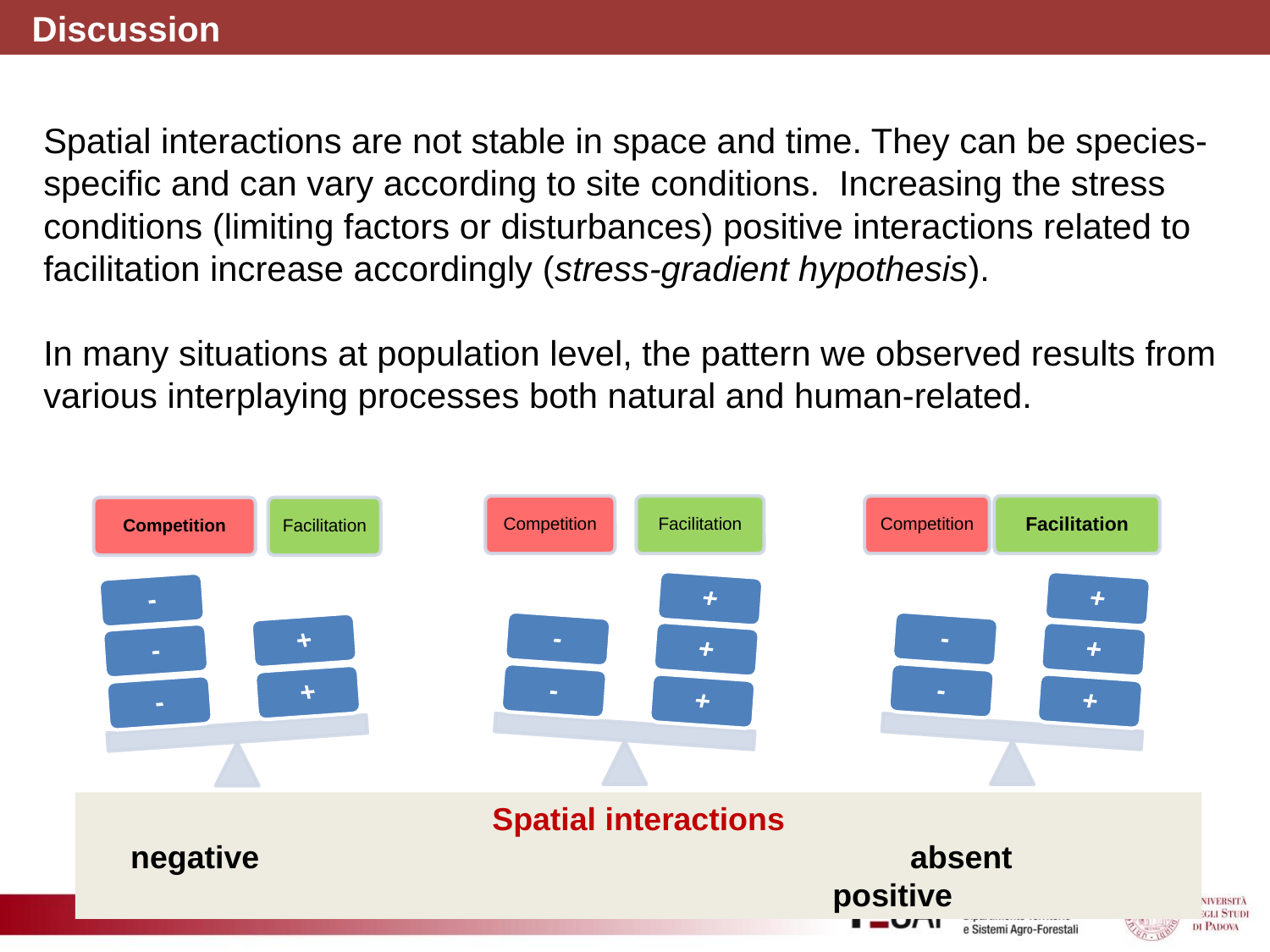

Discussion
Spatial interactions are not stable in space and time. They can be species-specific and can vary according to site conditions.  Increasing the stress conditions (limiting factors or disturbances) positive interactions related to facilitation increase accordingly (stress-gradient hypothesis).

In many situations at population level, the pattern we observed results from various interplaying processes both natural and human-related.
Competition
Facilitation
+
+
+
-
-
Competition
Facilitation
+
+
+
-
-
Competition
Facilitation
-
-
-
+
+
Spatial interactions
negative					  absent						positive